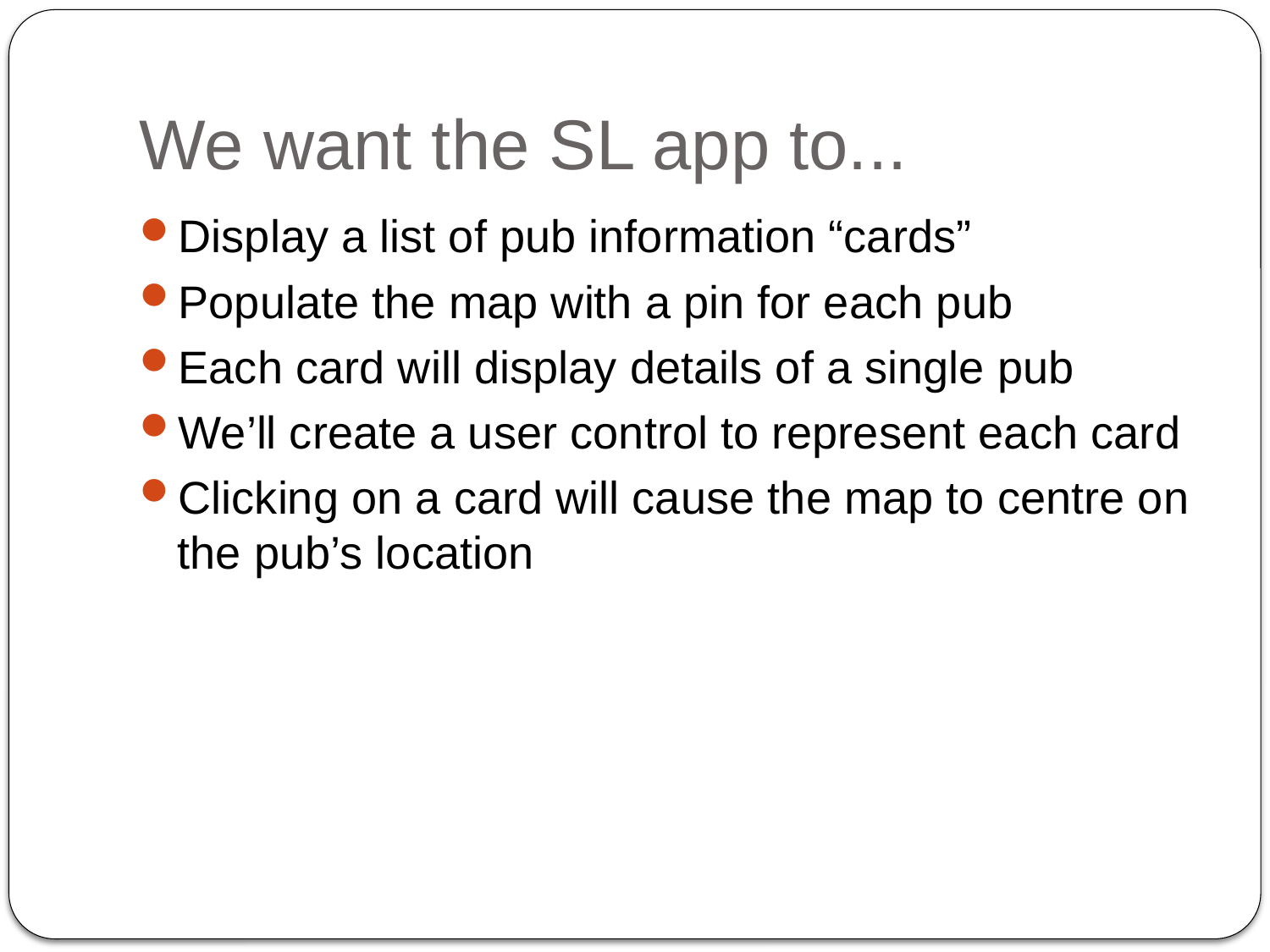

# We want the SL app to...
Display a list of pub information “cards”
Populate the map with a pin for each pub
Each card will display details of a single pub
We’ll create a user control to represent each card
Clicking on a card will cause the map to centre on the pub’s location